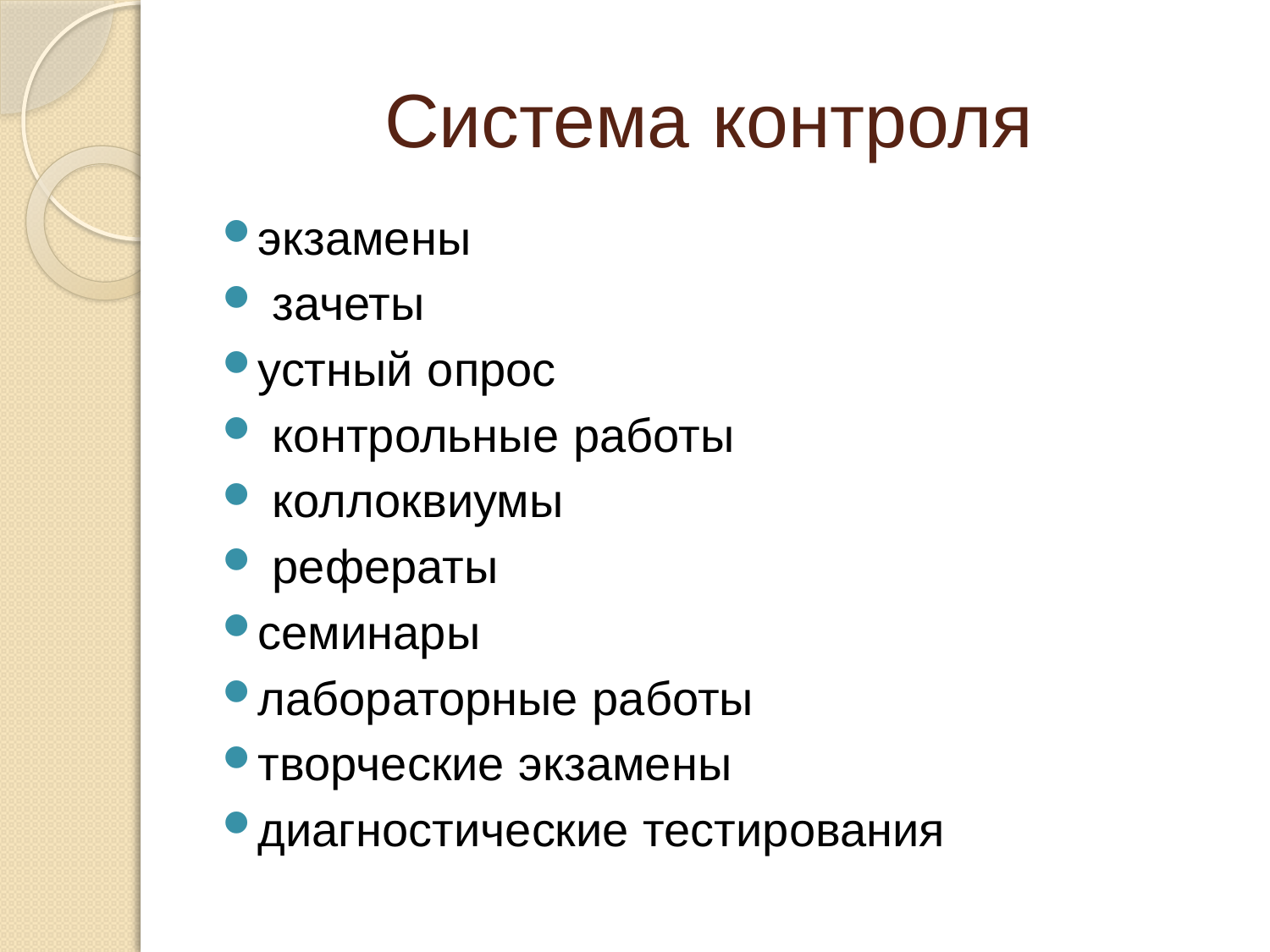

# Система контроля
экзамены
 зачеты
устный опрос
 контрольные работы
 коллоквиумы
 рефераты
семинары
лабораторные работы
творческие экзамены
диагностические тестирования